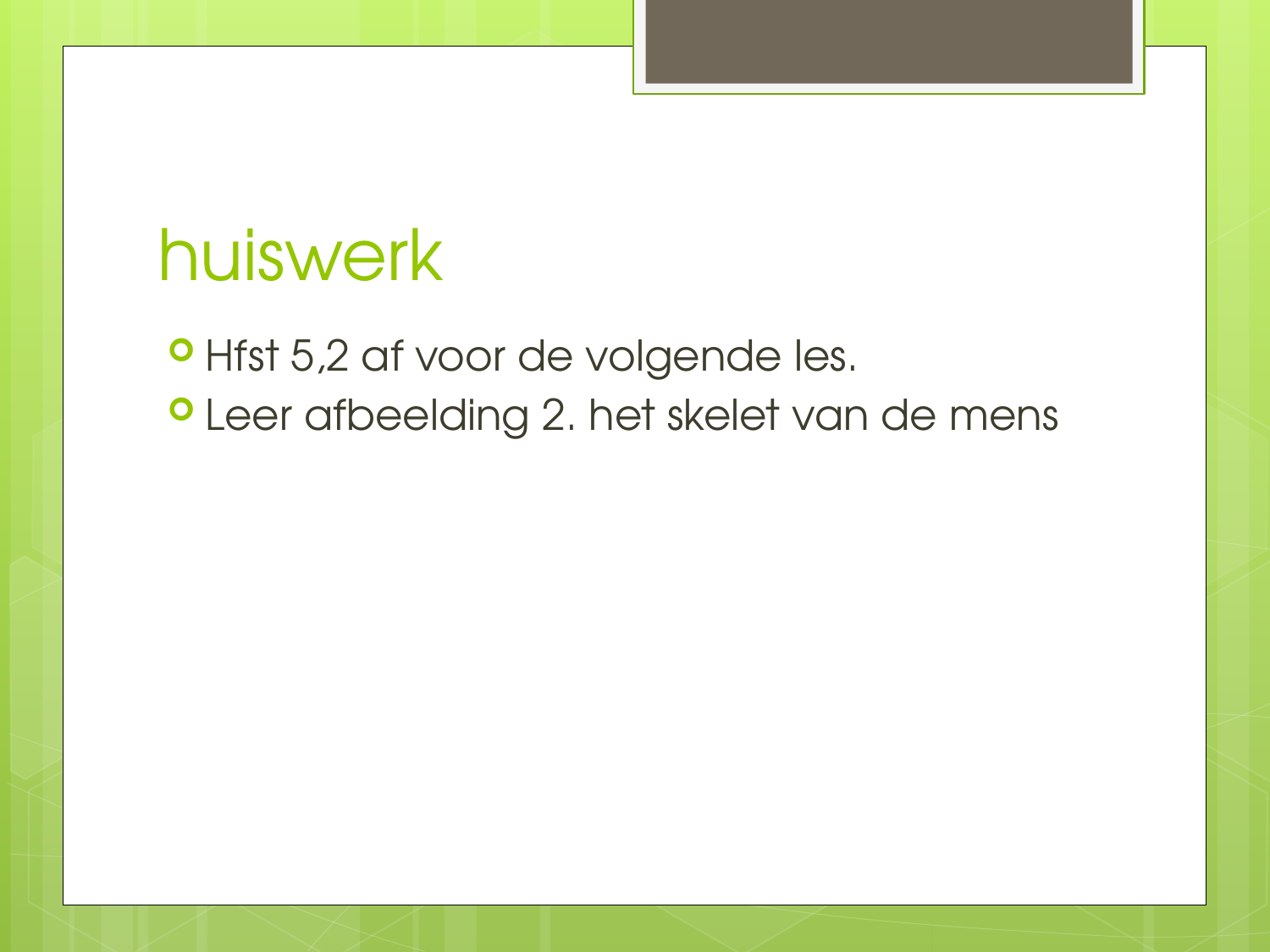

# huiswerk
Hfst 5,2 af voor de volgende les.
Leer afbeelding 2. het skelet van de mens